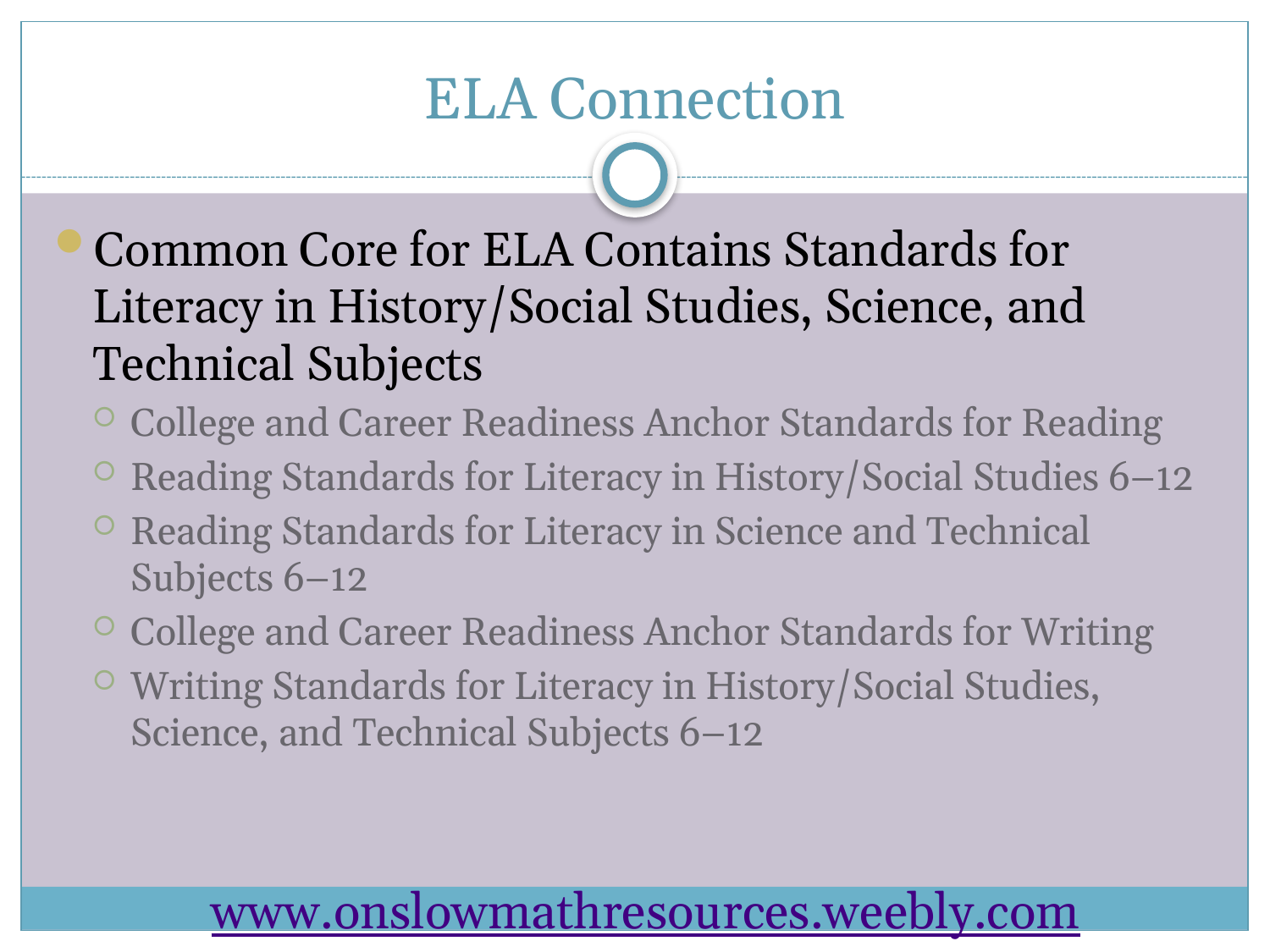

# ELA Connection
Common Core for ELA Contains Standards for Literacy in History/Social Studies, Science, and Technical Subjects
College and Career Readiness Anchor Standards for Reading
Reading Standards for Literacy in History/Social Studies 6–12
Reading Standards for Literacy in Science and Technical Subjects 6–12
College and Career Readiness Anchor Standards for Writing
Writing Standards for Literacy in History/Social Studies, Science, and Technical Subjects 6–12
www.onslowmathresources.weebly.com